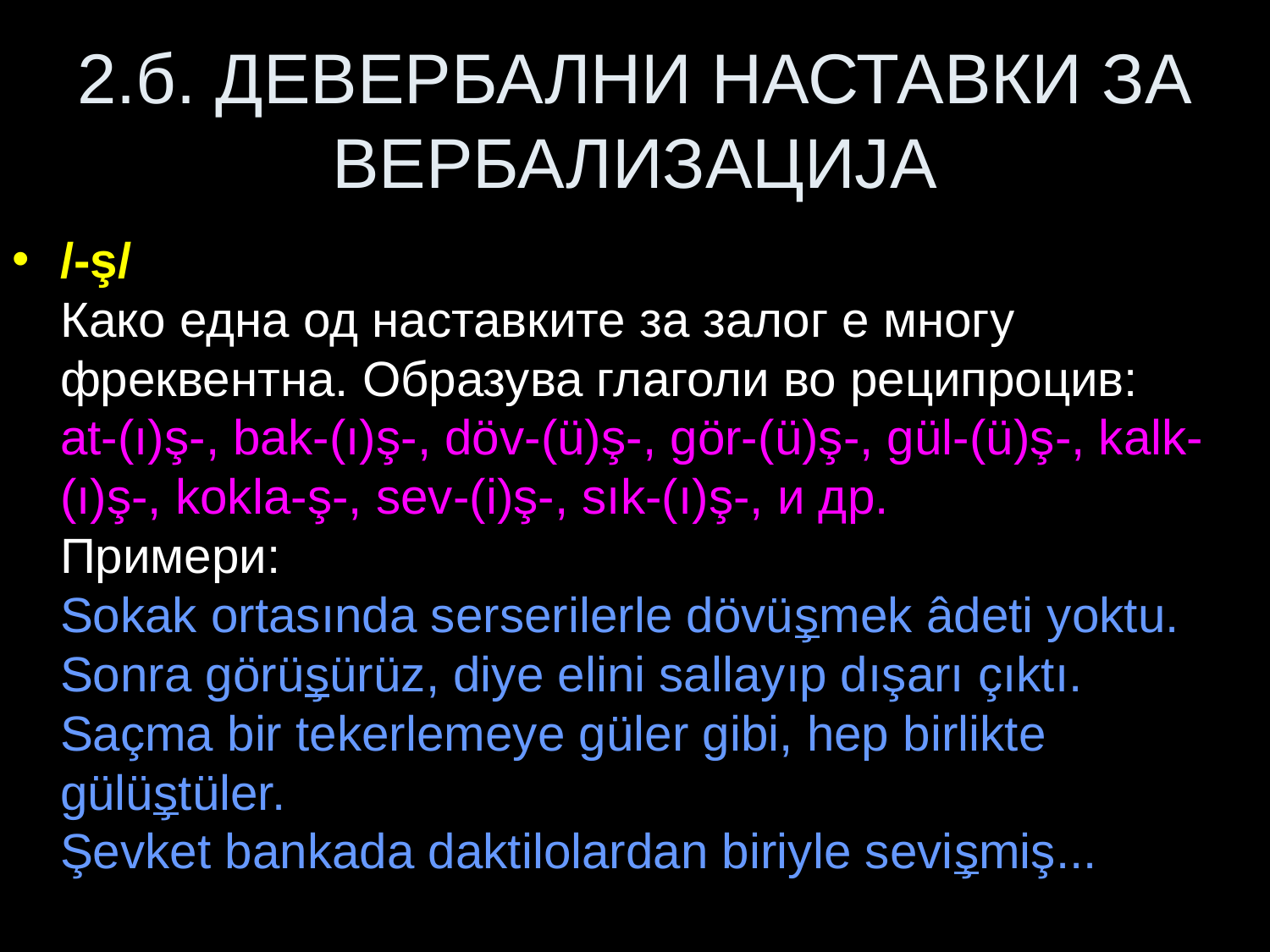

# 2.б. ДЕВЕРБАЛНИ НАСТАВКИ ЗА ВЕРБАЛИЗАЦИЈА
/-ş/
Како една од наставките за залог е многу фреквентна. Образува глаголи во реципроцив:
at-(ı)ş-, bak-(ı)ş-, döv-(ü)ş-, gör-(ü)ş-, gül-(ü)ş-, kalk-(ı)ş-, kokla-ş-, sev-(i)ş-, sık-(ı)ş-, и др.
Примери:
Sokak ortasında serserilerle dövüşmek âdeti yoktu.
Sonra görüşürüz, diye elini sallayıp dışarı çıktı.
Saçma bir tekerlemeye güler gibi, hep birlikte gülüştüler.
Şevket bankada daktilolardan biriyle sevişmiş...